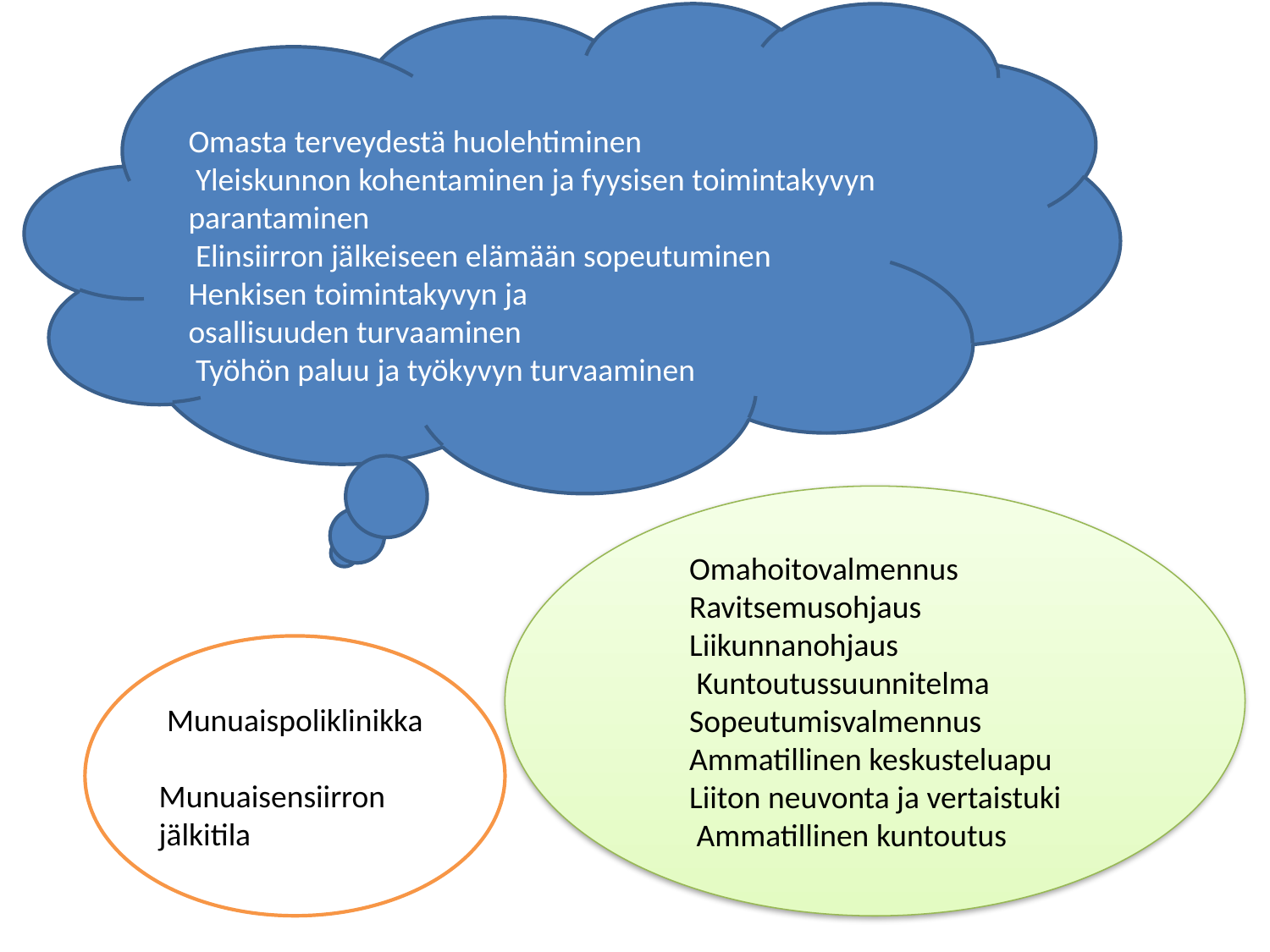

Omasta terveydestä huolehtiminen
 Yleiskunnon kohentaminen ja fyysisen toimintakyvyn parantaminen
 Elinsiirron jälkeiseen elämään sopeutuminen
Henkisen toimintakyvyn ja
osallisuuden turvaaminen
 Työhön paluu ja työkyvyn turvaaminen
Omahoitovalmennus Ravitsemusohjaus
Liikunnanohjaus
 Kuntoutussuunnitelma
Sopeutumisvalmennus Ammatillinen keskusteluapu
Liiton neuvonta ja vertaistuki
 Ammatillinen kuntoutus
Munuaispoliklinikka

Munuaisensiirron jälkitila